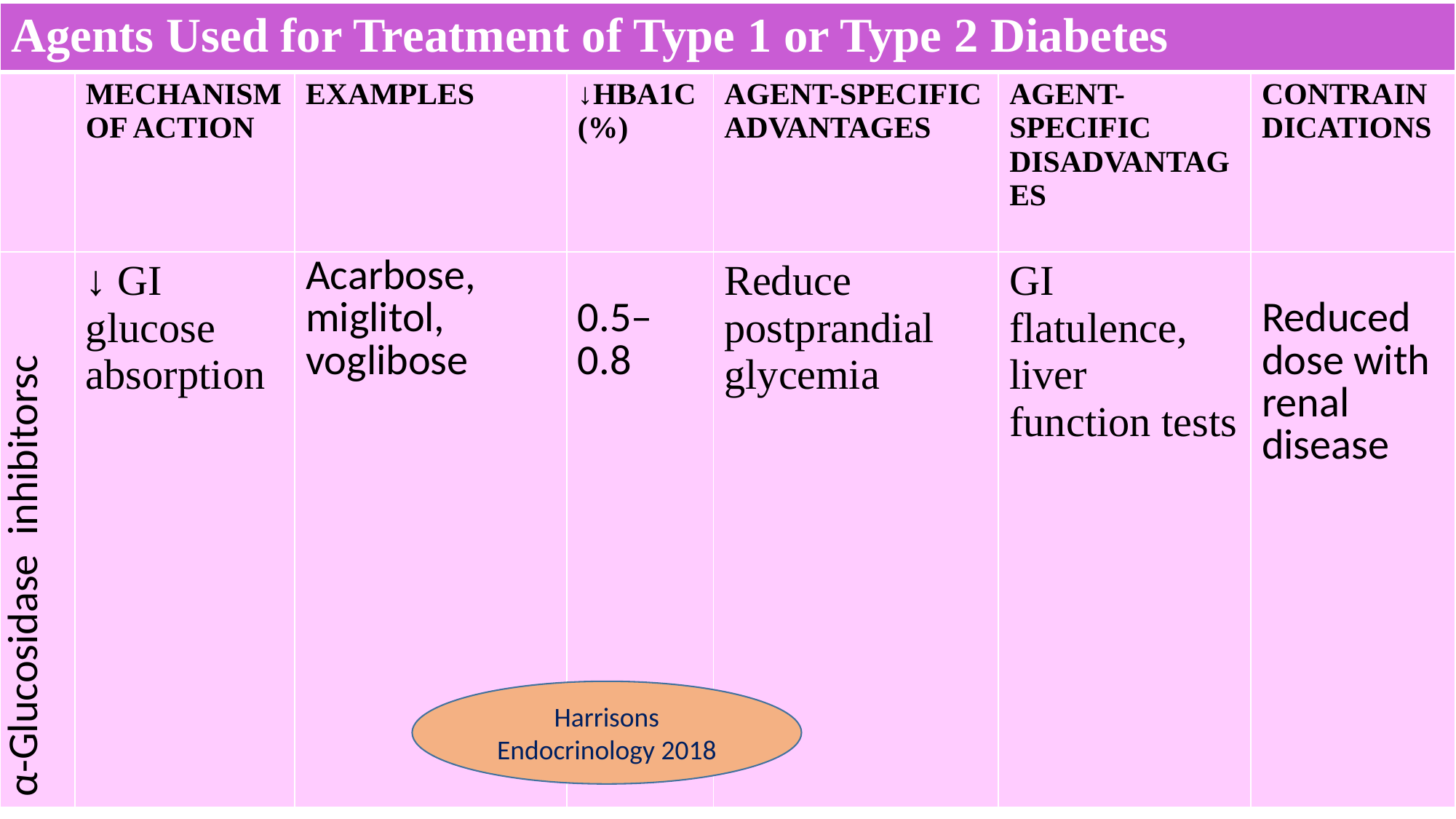

| Agents Used for Treatment of Type 1 or Type 2 Diabetes |  |  |  |  |  |  |
| --- | --- | --- | --- | --- | --- | --- |
|  | MECHANISM OF ACTION | EXAMPLES | ↓HBA1C (%) | AGENT-SPECIFIC ADVANTAGES | AGENT-SPECIFIC DISADVANTAGES | CONTRAINDICATIONS |
| α-Glucosidase inhibitorsc | ↓ GI glucose absorption | Acarbose, miglitol, voglibose | 0.5–0.8 | Reduce postprandial glycemia | GI flatulence, liver function tests | Reduced dose with renal disease |
Harrisons Endocrinology 2018